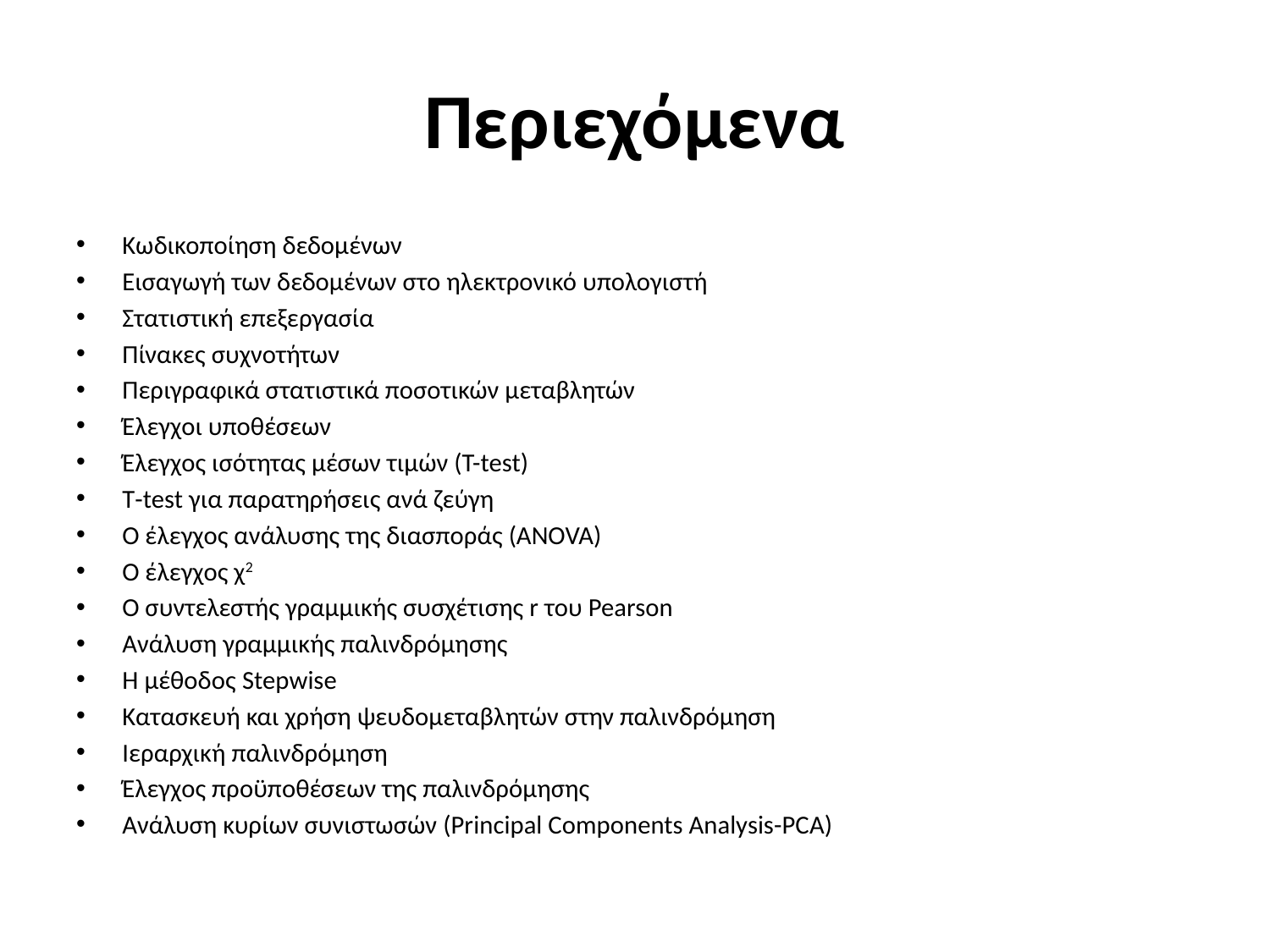

# Περιεχόμενα
Κωδικοποίηση δεδομένων
Εισαγωγή των δεδομένων στο ηλεκτρονικό υπολογιστή
Στατιστική επεξεργασία
Πίνακες συχνοτήτων
Περιγραφικά στατιστικά ποσοτικών μεταβλητών
Έλεγχοι υποθέσεων
Έλεγχος ισότητας μέσων τιμών (T-test)
T-test για παρατηρήσεις ανά ζεύγη
O έλεγχος ανάλυσης της διασποράς (ANOVA)
O έλεγχος χ2
O συντελεστής γραμμικής συσχέτισης r του Pearson
Ανάλυση γραμμικής παλινδρόμησης
Η μέθοδος Stepwise
Κατασκευή και χρήση ψευδομεταβλητών στην παλινδρόμηση
Ιεραρχική παλινδρόμηση
Έλεγχος προϋποθέσεων της παλινδρόμησης
Ανάλυση κυρίων συνιστωσών (Principal Components Analysis-PCA)